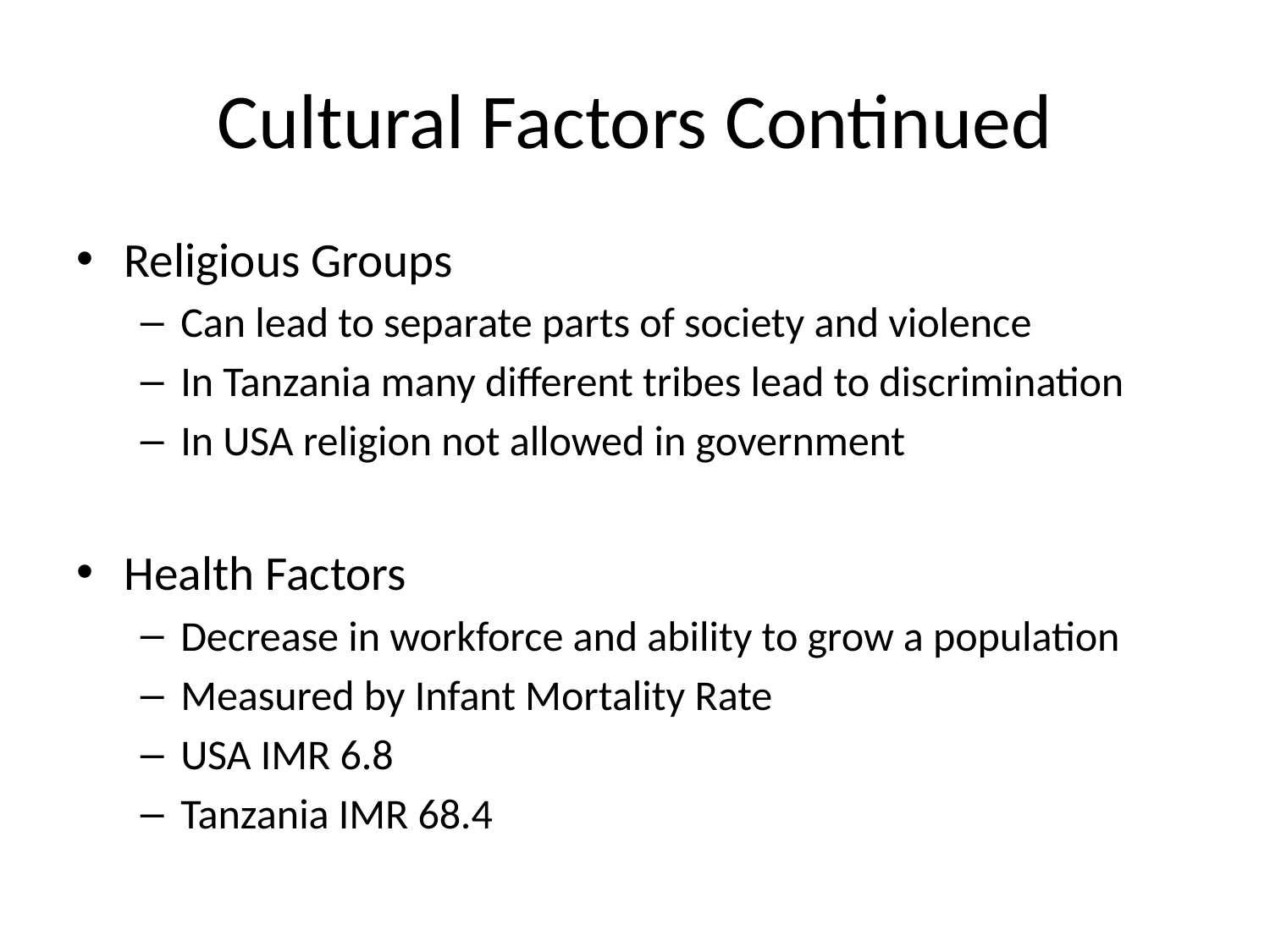

# Cultural Factors Continued
Religious Groups
Can lead to separate parts of society and violence
In Tanzania many different tribes lead to discrimination
In USA religion not allowed in government

Health Factors
Decrease in workforce and ability to grow a population
Measured by Infant Mortality Rate
USA IMR 6.8
Tanzania IMR 68.4